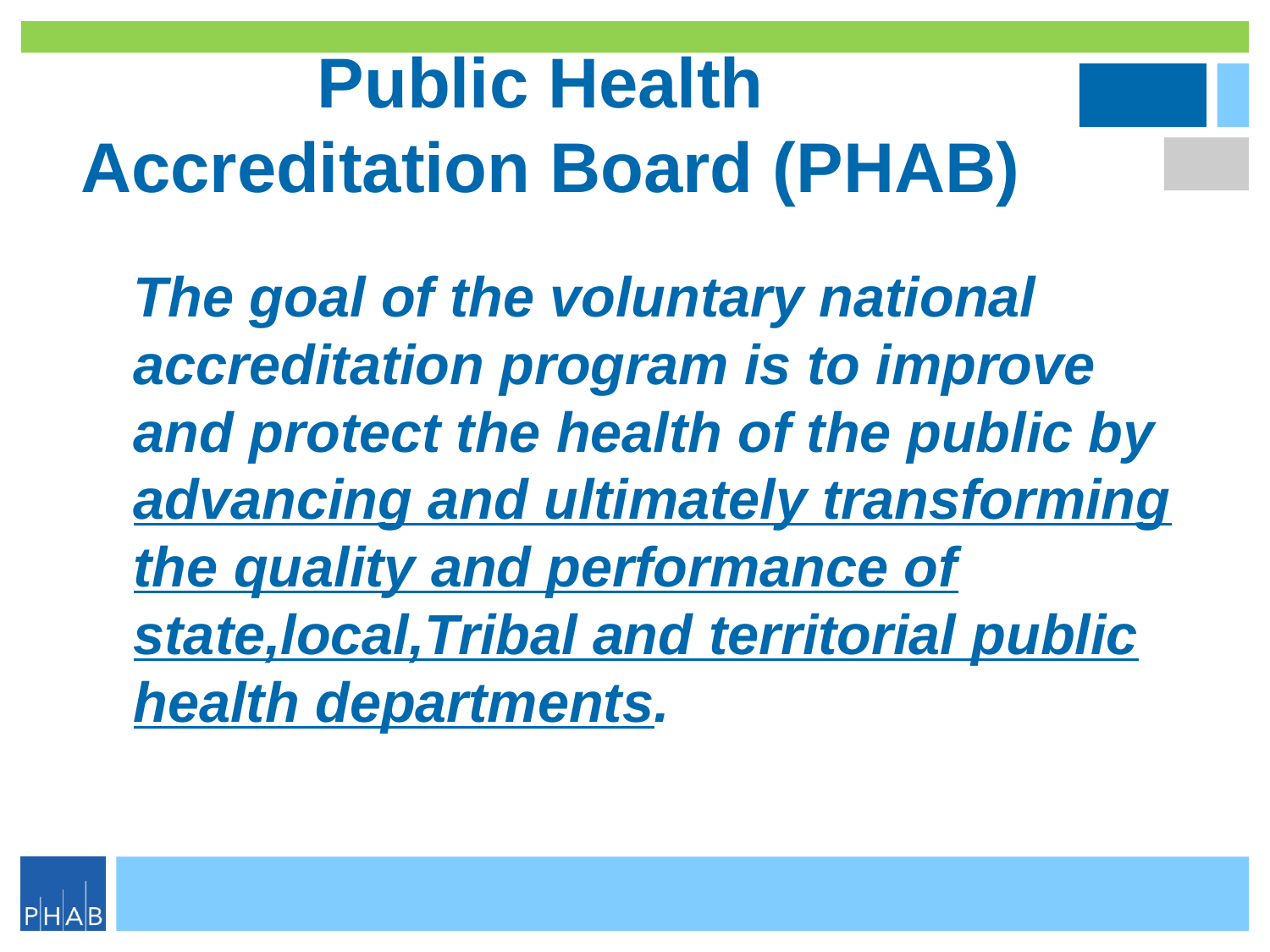

# Public Health Accreditation Board (PHAB)
The goal of the voluntary national accreditation program is to improve and protect the health of the public by advancing and ultimately transforming the quality and performance of state,local,Tribal and territorial public health departments.